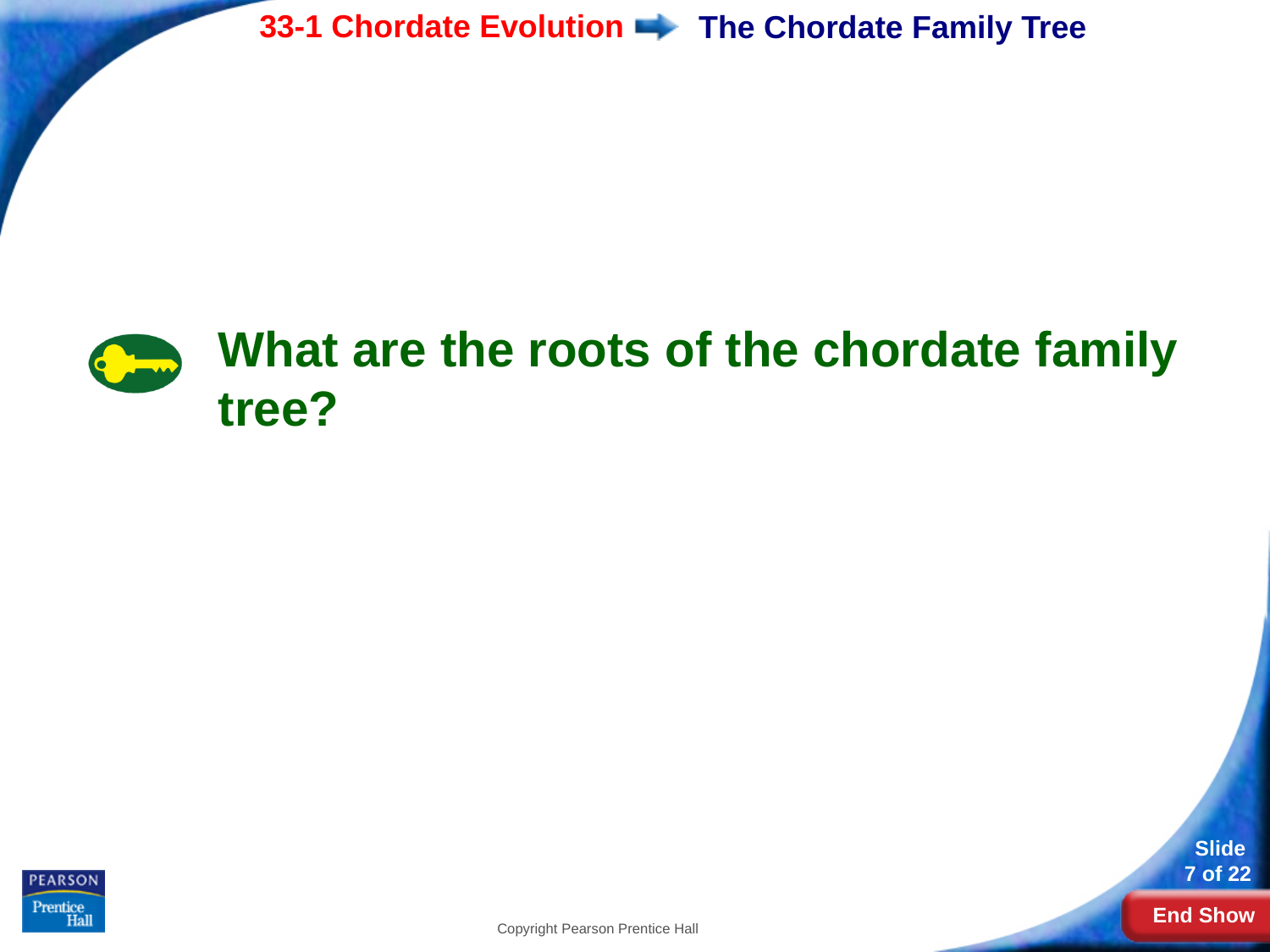

# The Chordate Family Tree

What are the roots of the chordate family tree?

Copyright Pearson Prentice Hall